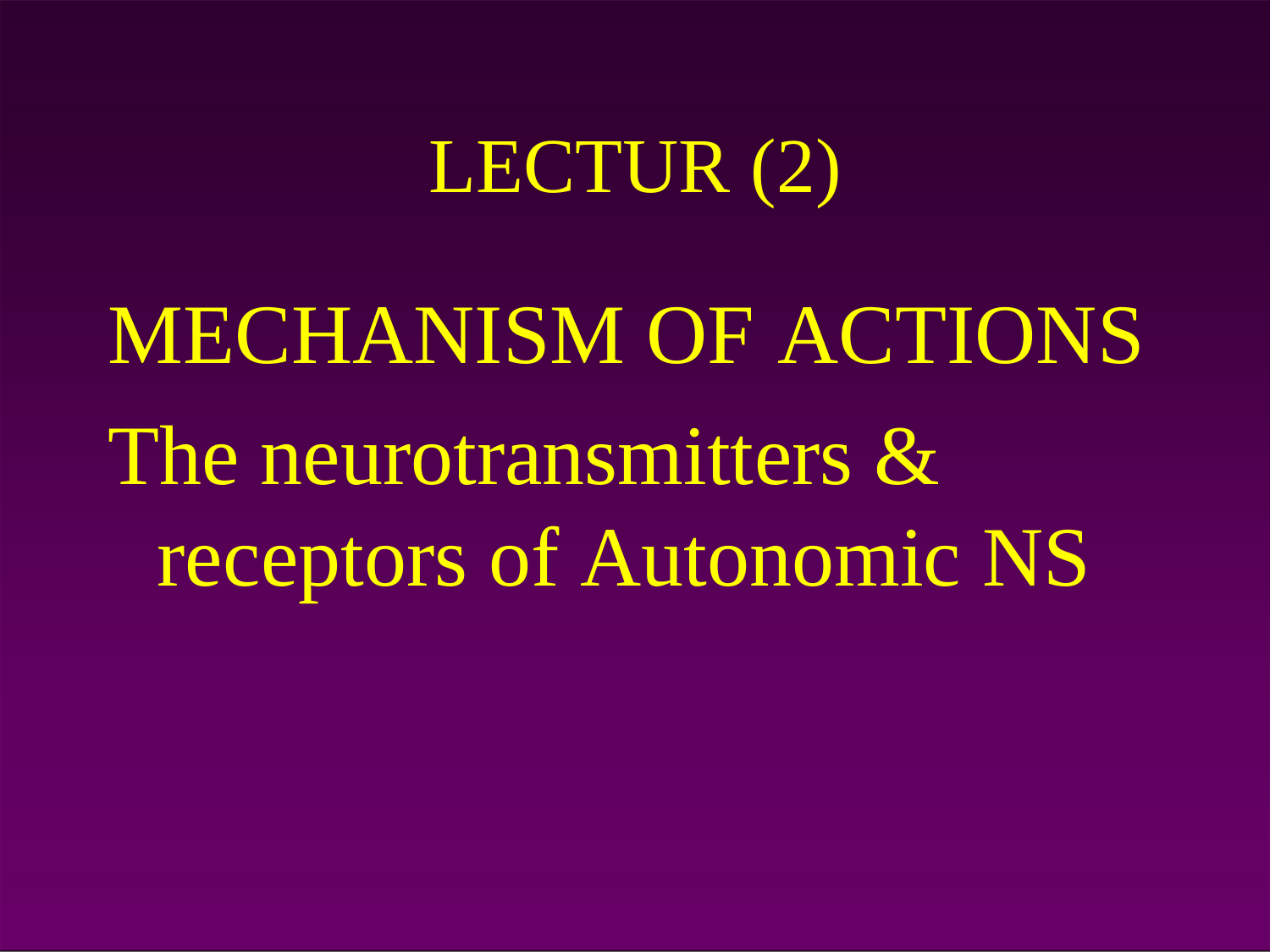

# LECTUR (2)
MECHANISM OF	ACTIONS
The neurotransmitters &
receptors of	Autonomic NS